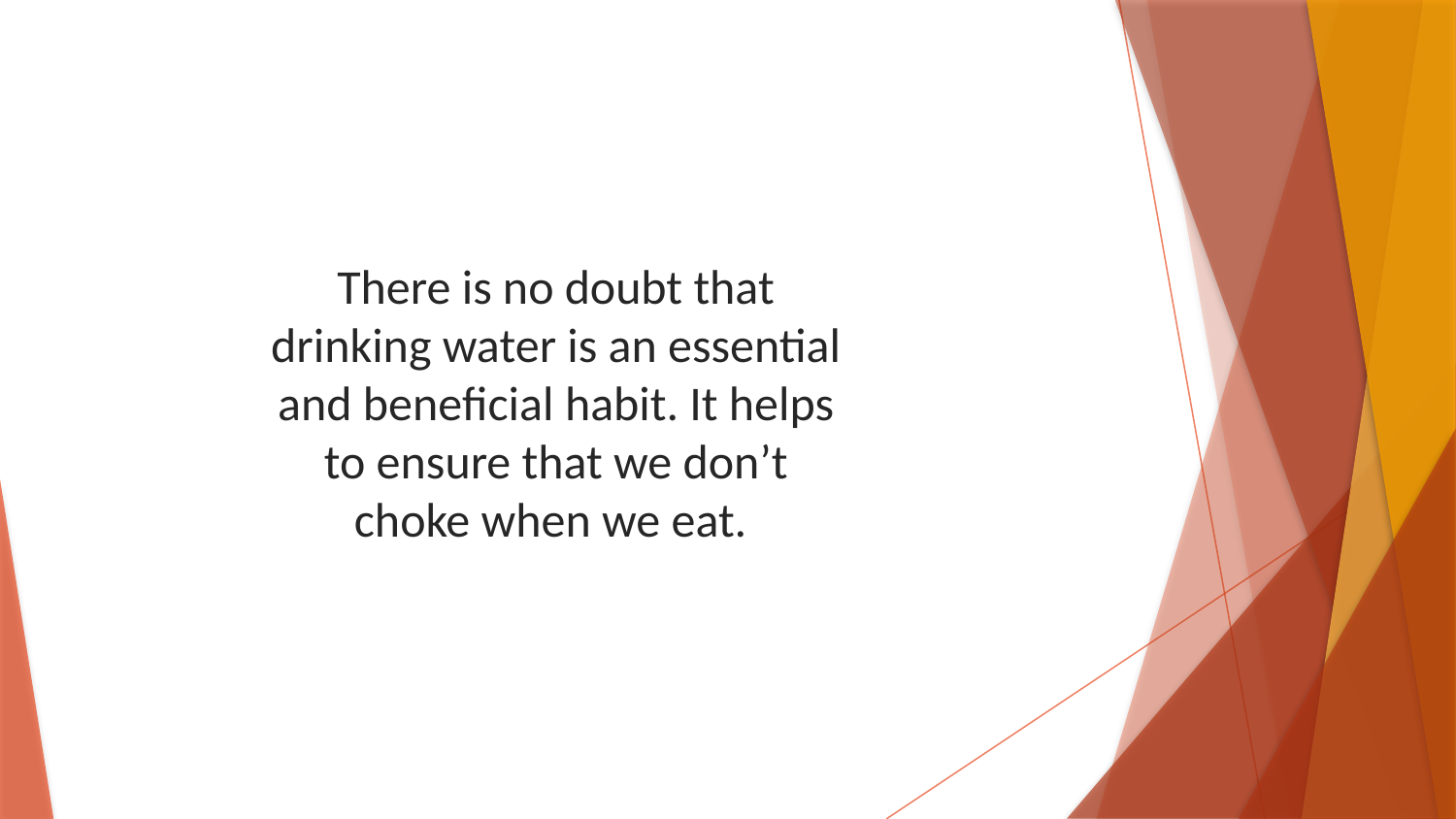

There is no doubt that drinking water is an essential and beneficial habit. It helps to ensure that we don’t choke when we eat.